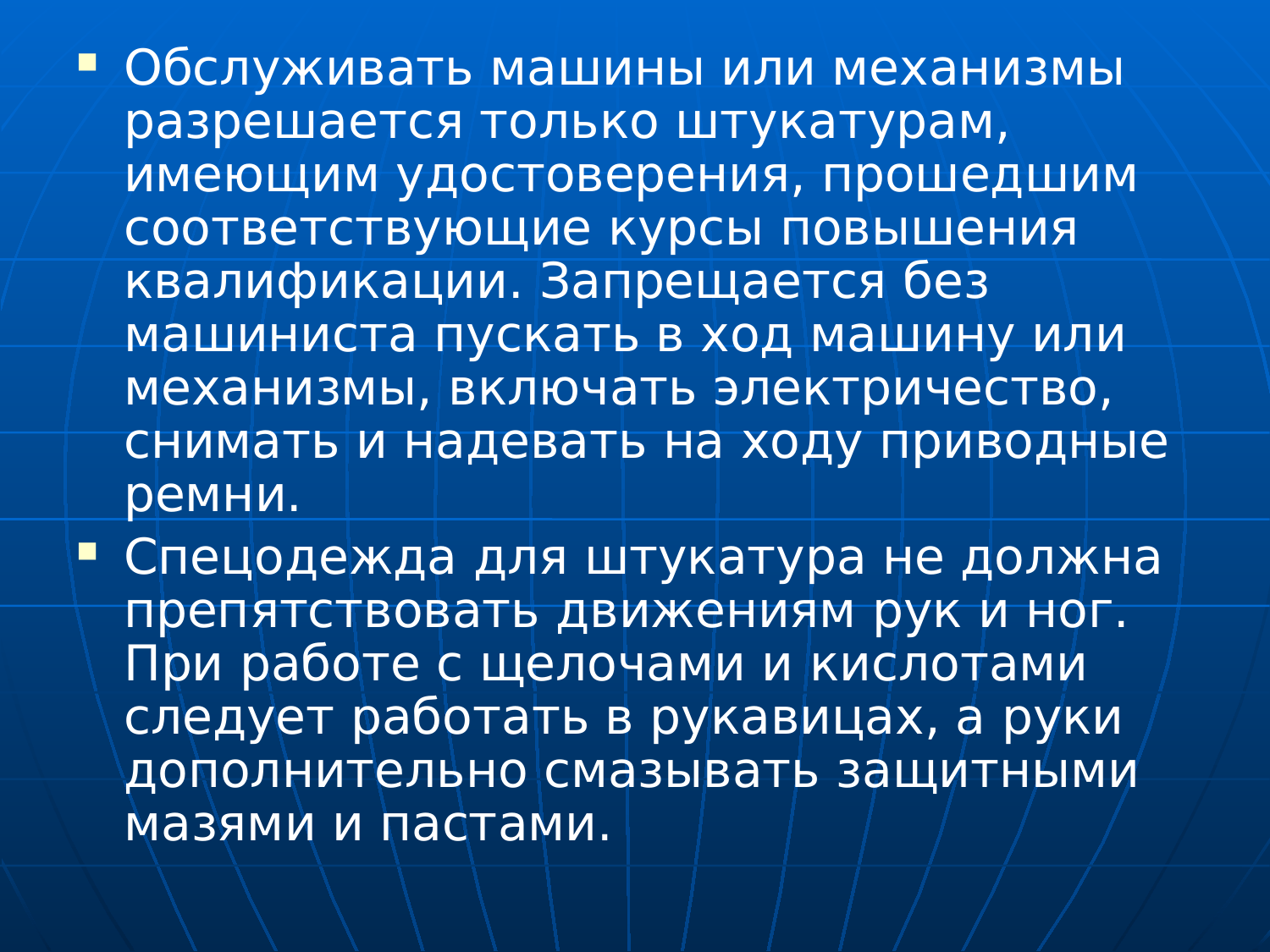

Обслуживать машины или механизмы разрешается только штукатурам, имеющим удостоверения, прошедшим соответствующие курсы повышения квалификации. Запрещается без машиниста пускать в ход машину или механизмы, включать электричество, снимать и надевать на ходу приводные ремни.
Спецодежда для штукатура не должна препятствовать движениям рук и ног. При работе с щелочами и кислотами следует работать в рукавицах, а руки дополнительно смазывать защитными мазями и пастами.